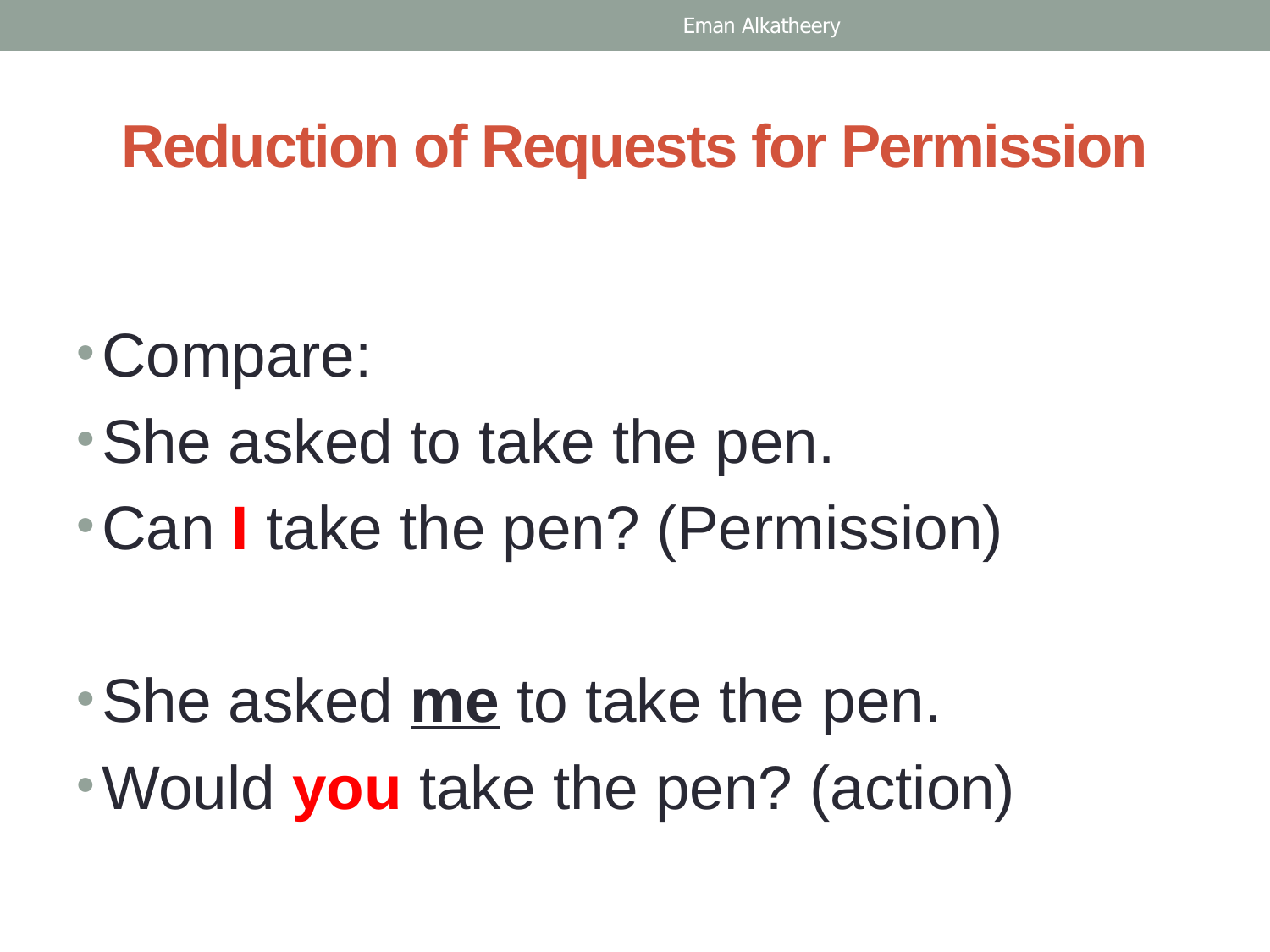

Eman Alkatheery
# Reduction of Requests for Permission

Compare:
She asked to take the pen.
Can I take the pen? (Permission)

She asked me to take the pen.
Would you take the pen? (action)